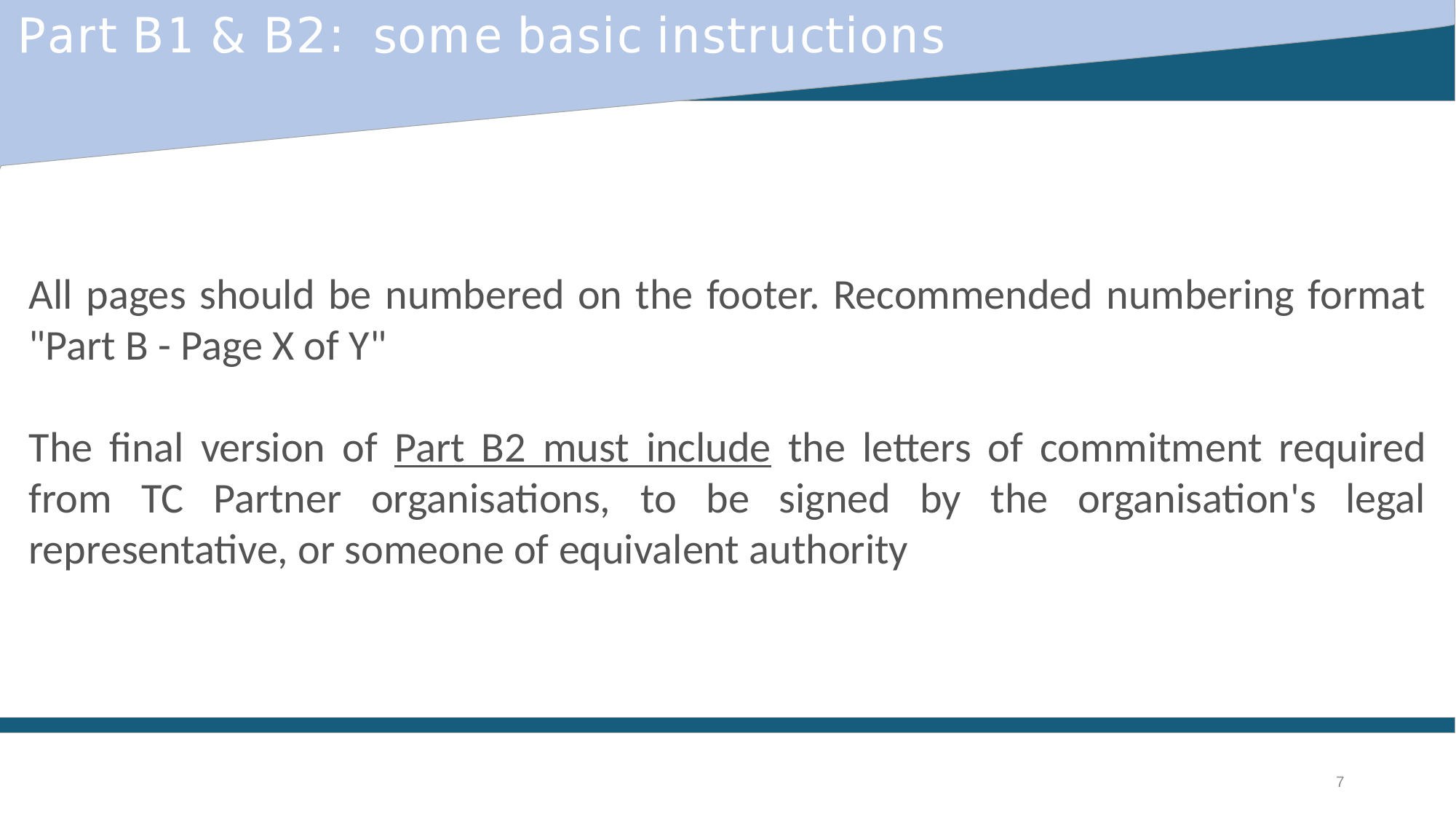

Part B1 & B2:  some basic instructions

All pages should be numbered on the footer. Recommended numbering format "Part B - Page X of Y"

The final version of Part B2 must include the letters of commitment required from TC Partner organisations, to be signed by the organisation's legal representative, or someone of equivalent authority
7